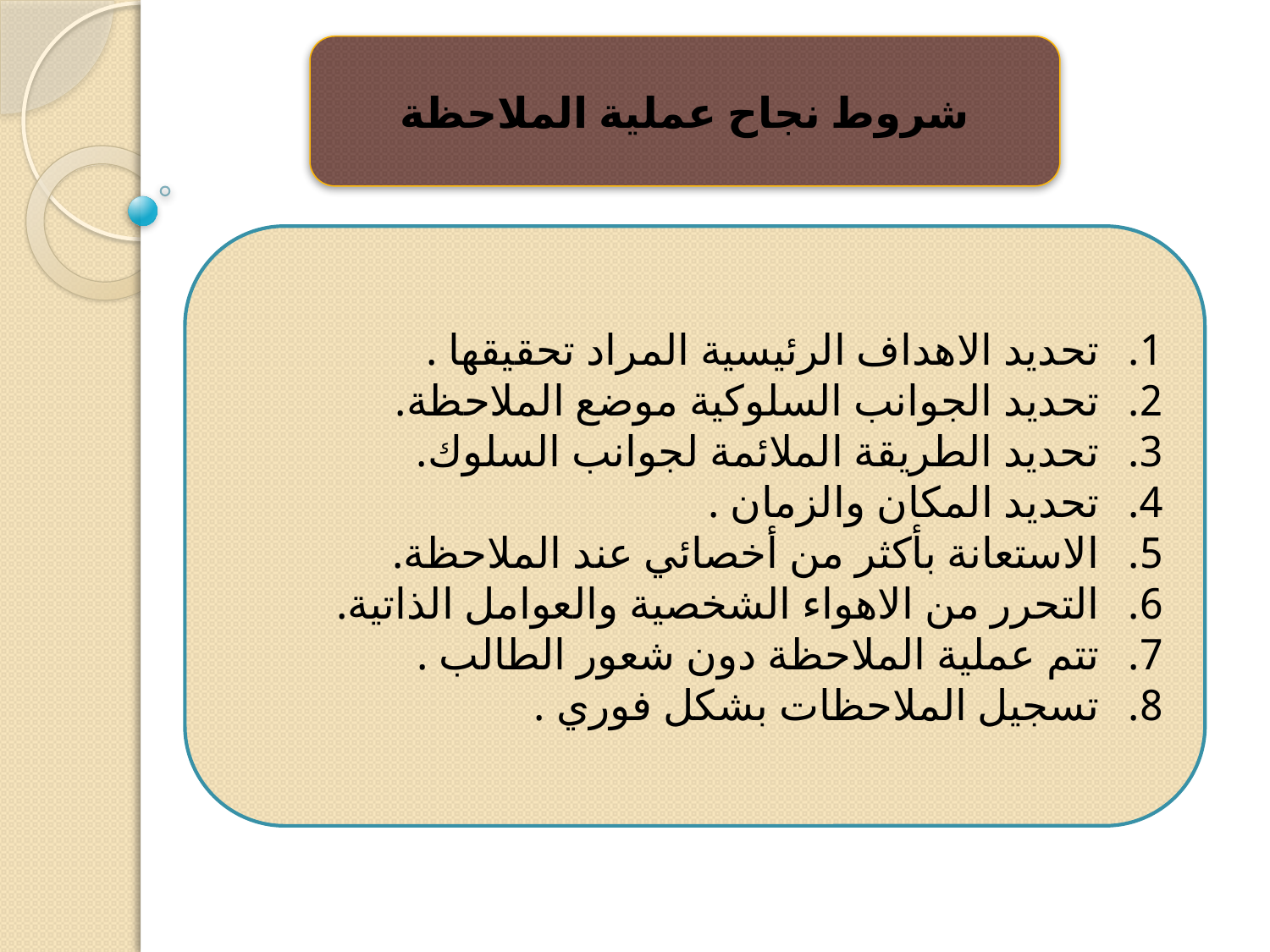

شروط نجاح عملية الملاحظة
تحديد الاهداف الرئيسية المراد تحقيقها .
تحديد الجوانب السلوكية موضع الملاحظة.
تحديد الطريقة الملائمة لجوانب السلوك.
تحديد المكان والزمان .
الاستعانة بأكثر من أخصائي عند الملاحظة.
التحرر من الاهواء الشخصية والعوامل الذاتية.
تتم عملية الملاحظة دون شعور الطالب .
تسجيل الملاحظات بشكل فوري .